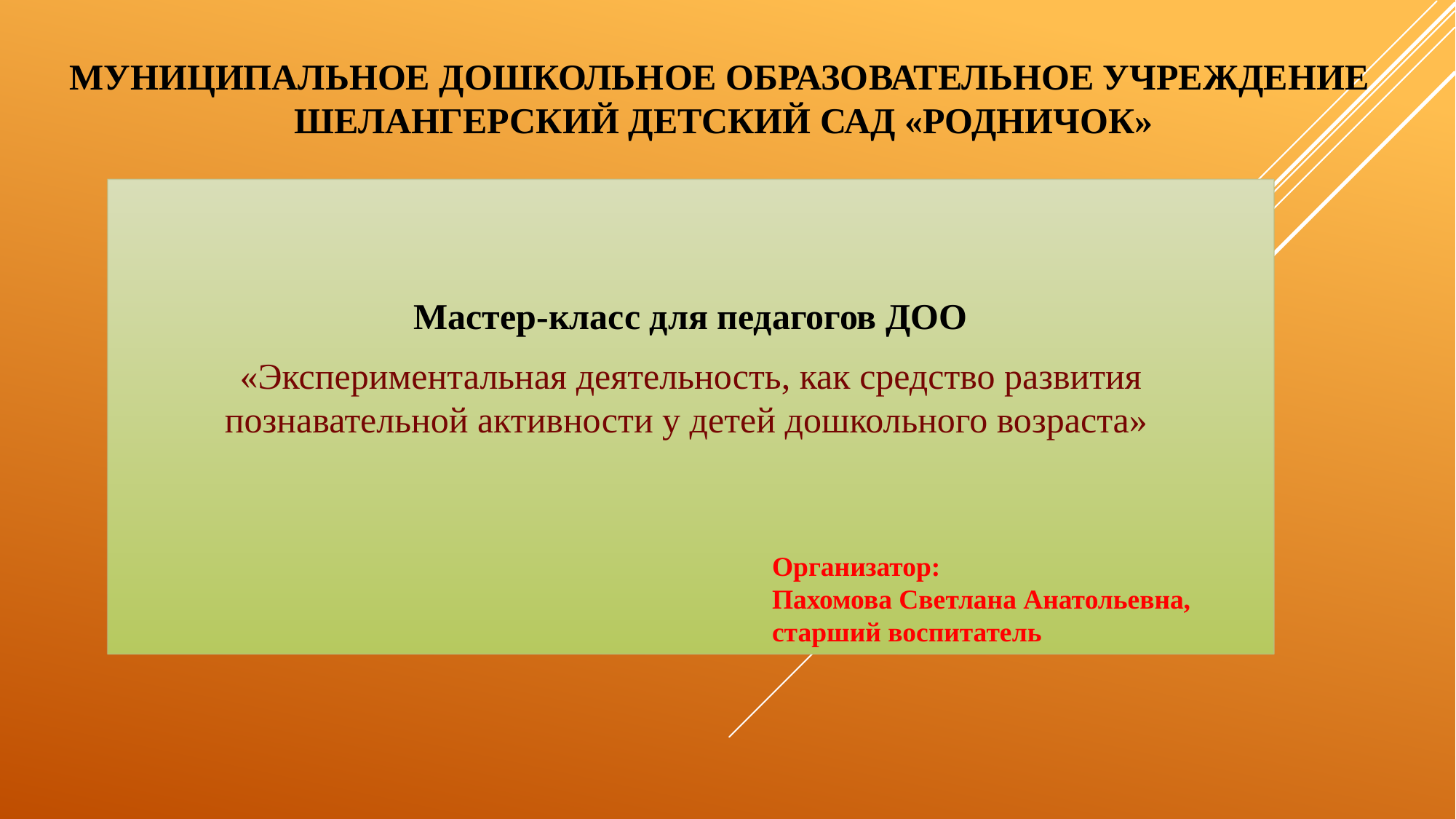

# Муниципальное дошкольное образовательное учреждение Шелангерский детский сад «Родничок»

Мастер-класс для педагогов ДОО
«Экспериментальная деятельность, как средство развития познавательной активности у детей дошкольного возраста»
Организатор:
Пахомова Светлана Анатольевна,
старший воспитатель